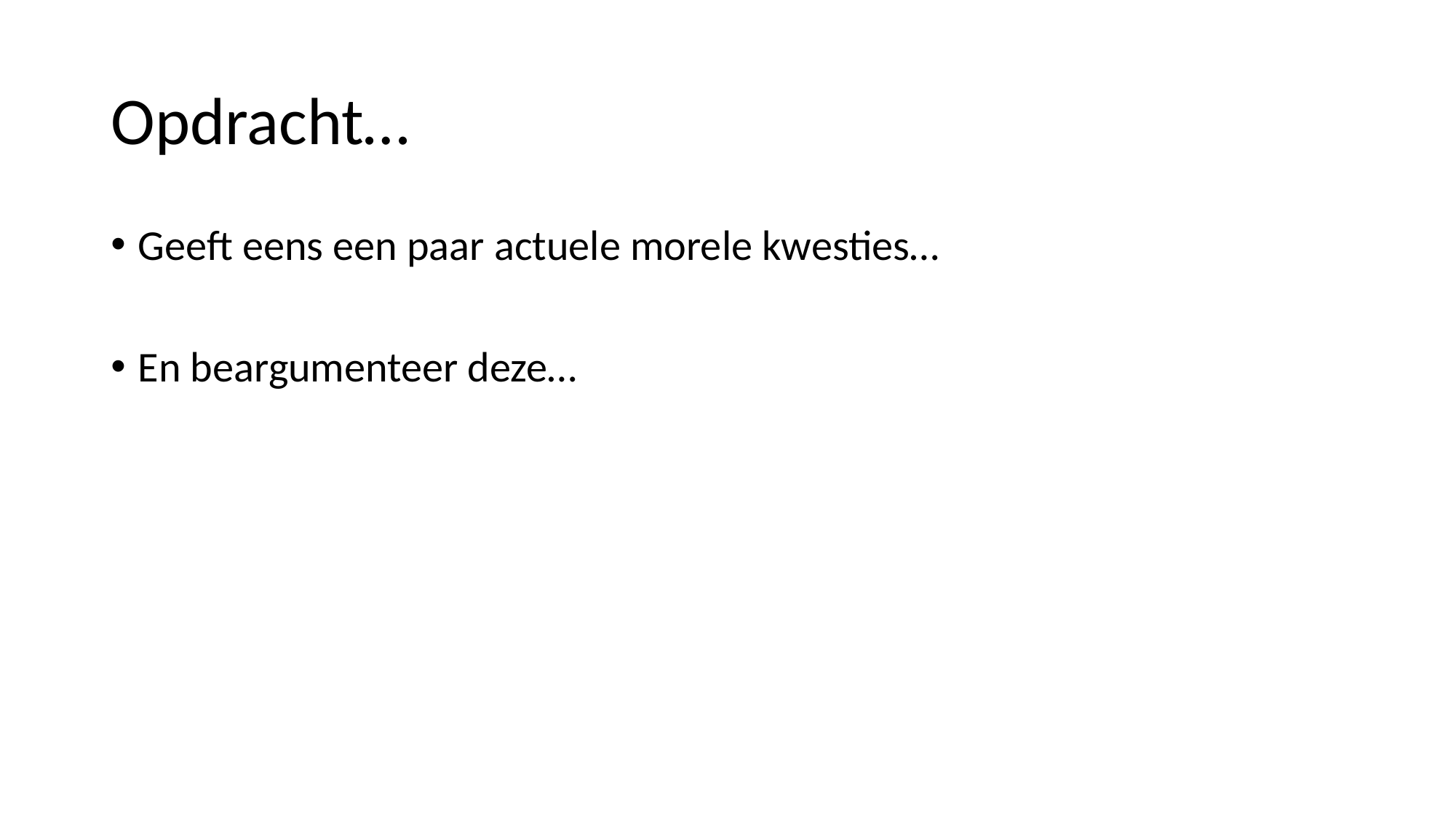

# Opdracht…
Geeft eens een paar actuele morele kwesties…

En beargumenteer deze…